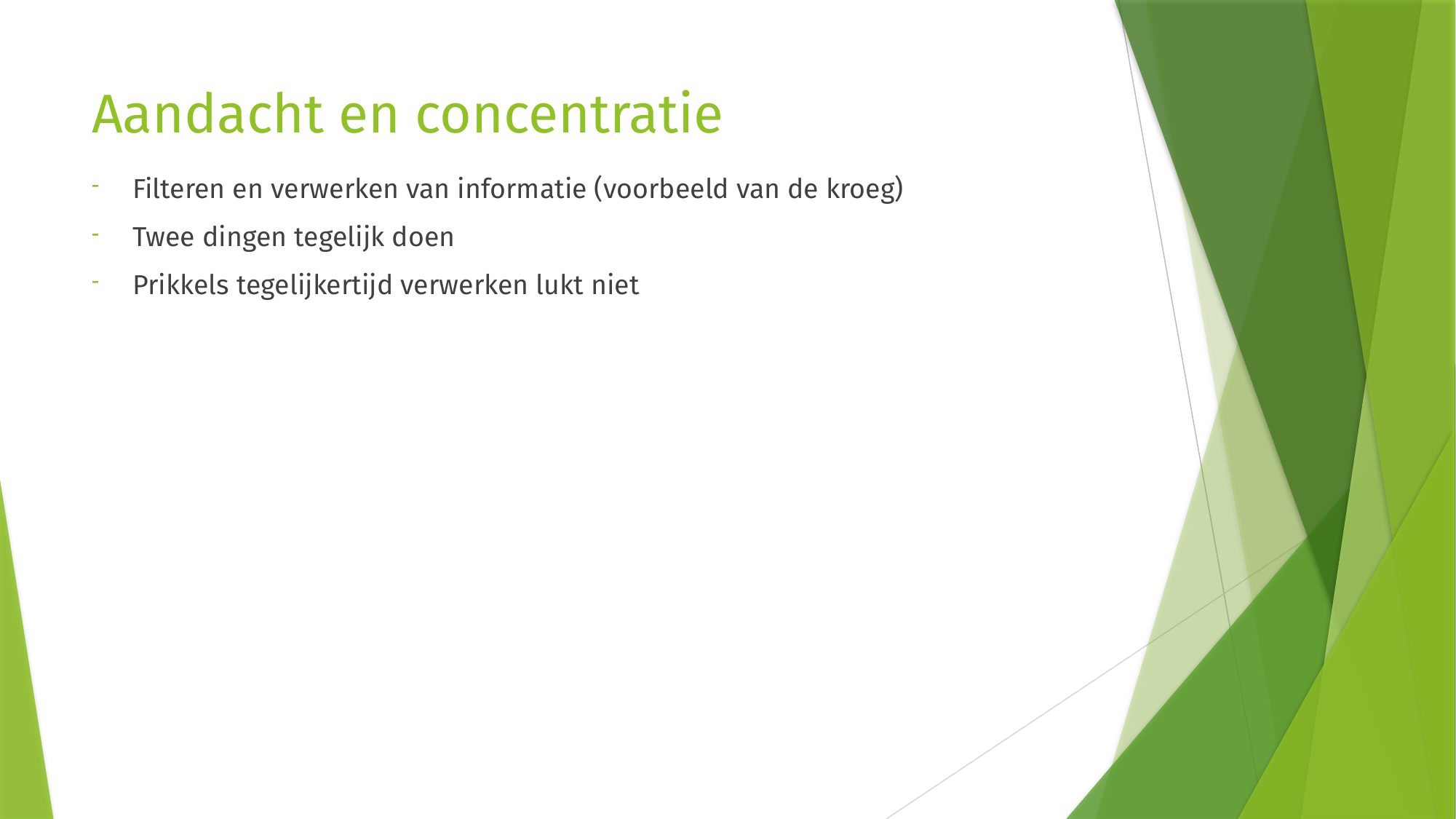

# Aandacht en concentratie
Filteren en verwerken van informatie (voorbeeld van de kroeg)
Twee dingen tegelijk doen
Prikkels tegelijkertijd verwerken lukt niet